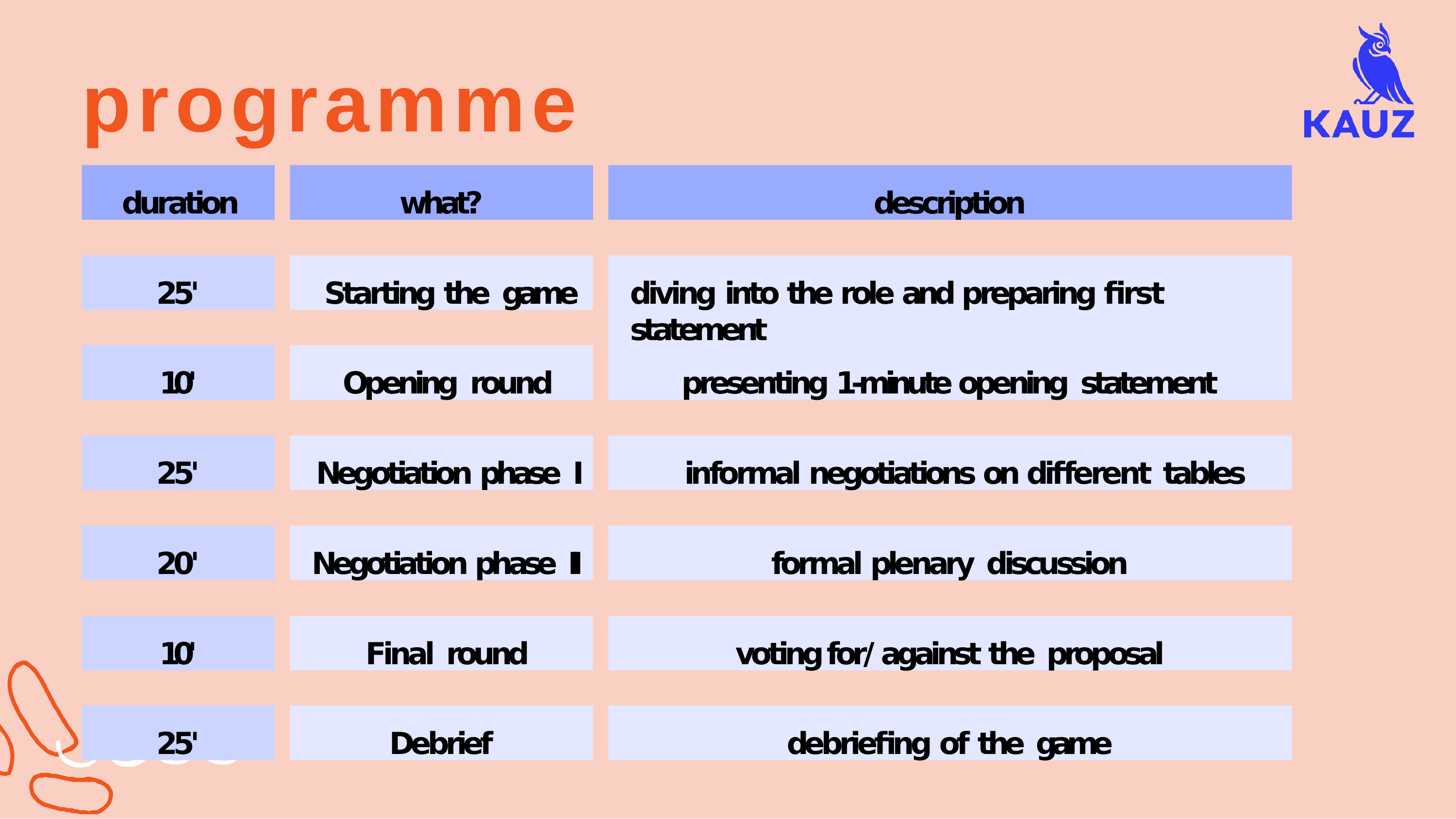

# programme
duration
what?
description
25'
Starting the game
diving into the role and preparing first statement
10'
Opening round
presenting 1-minute opening statement
25'
Negotiation phase I
informal negotiations on different tables
20'
Negotiation phase II
formal plenary discussion
10'
Final round
voting for/ against the proposal

25'
Debrief
debriefing of the game